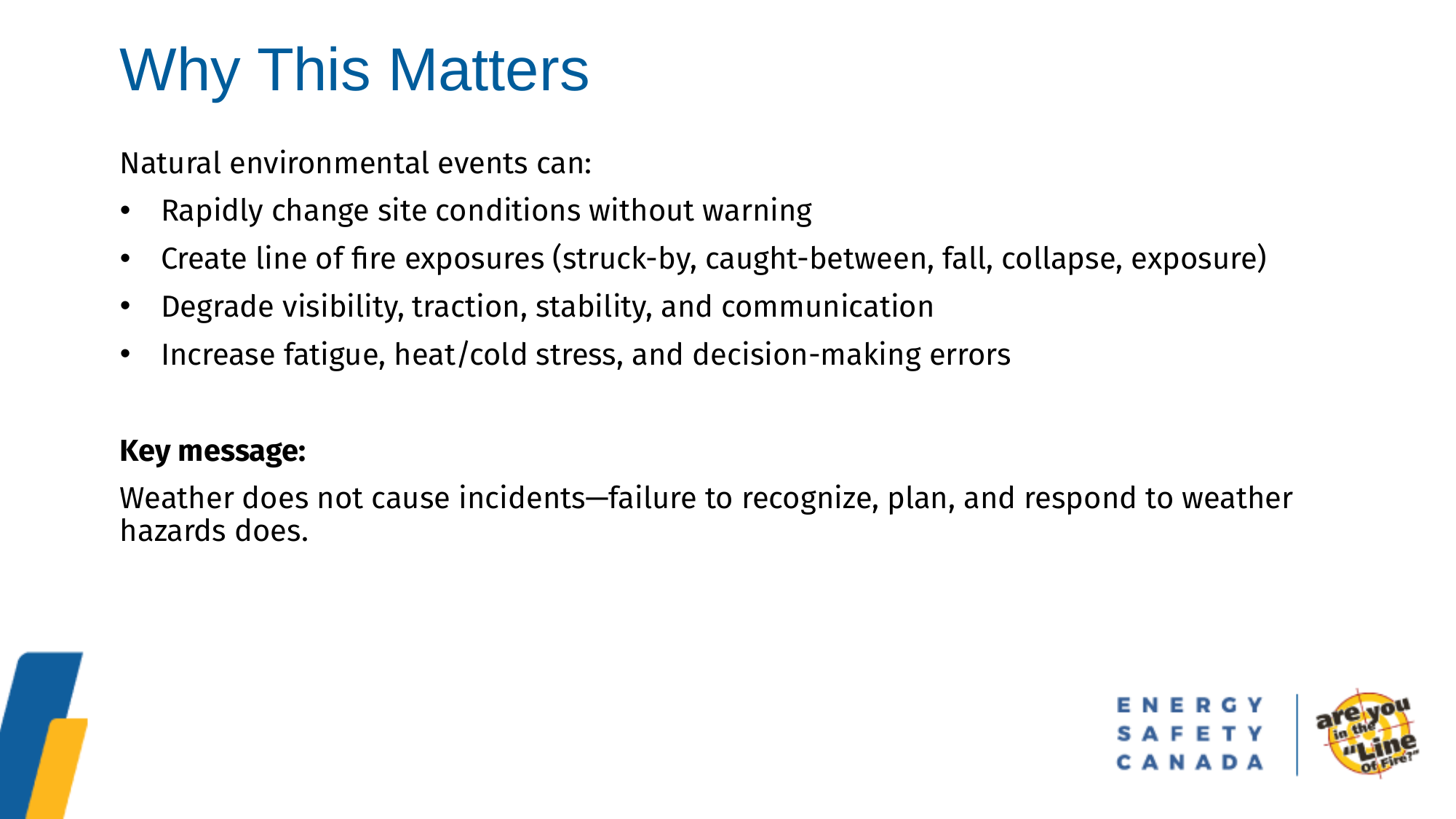

Why This Matters
Natural environmental events can:
Rapidly change site conditions without warning
Create line of fire exposures (struck-by, caught-between, fall, collapse, exposure)
Degrade visibility, traction, stability, and communication
Increase fatigue, heat/cold stress, and decision-making errors

Key message:
Weather does not cause incidents—failure to recognize, plan, and respond to weather hazards does.